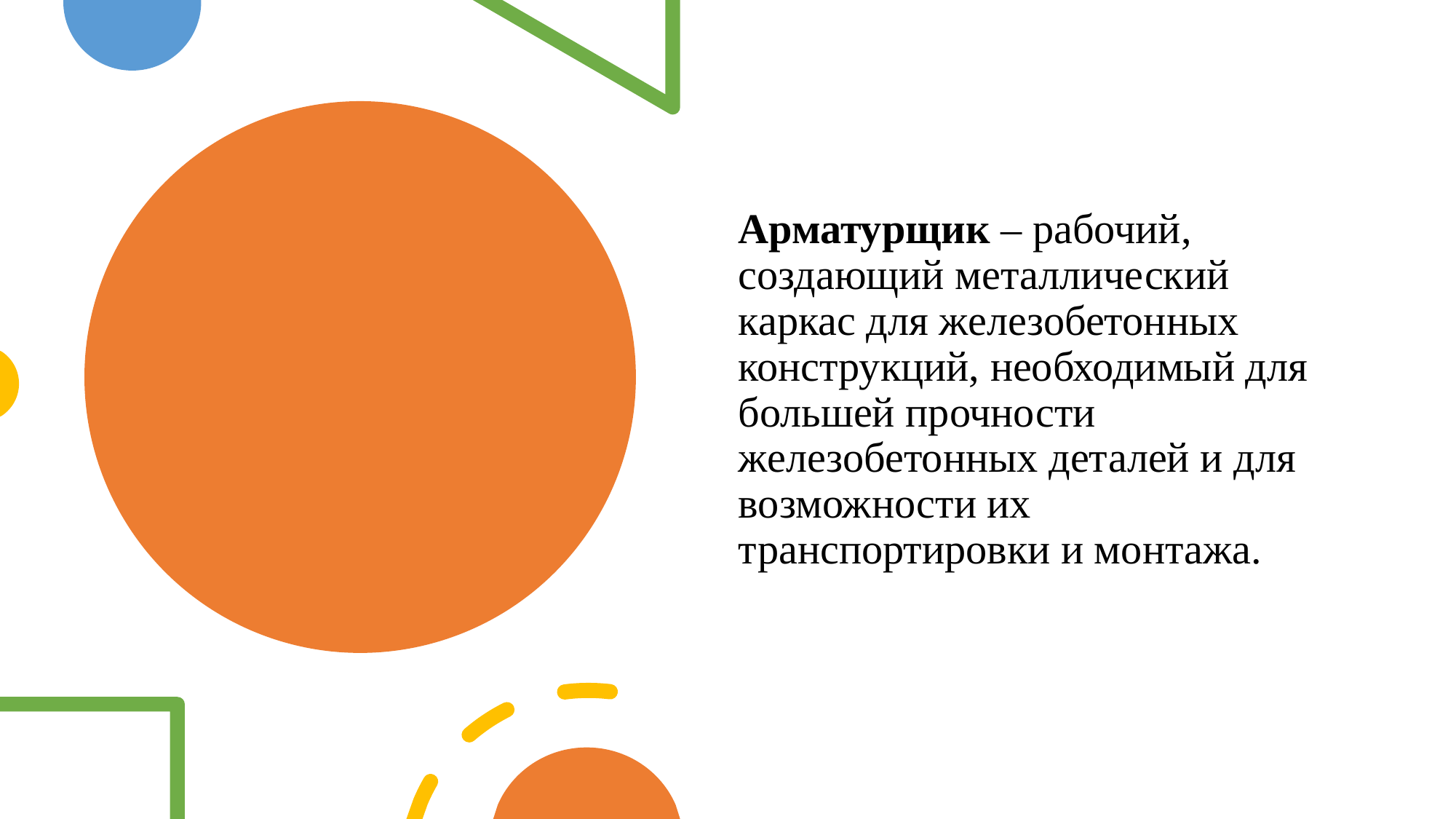

Арматурщик – рабочий, создающий металлический каркас для железобетонных конструкций, необходимый для большей прочности железобетонных деталей и для возможности их транспортировки и монтажа.